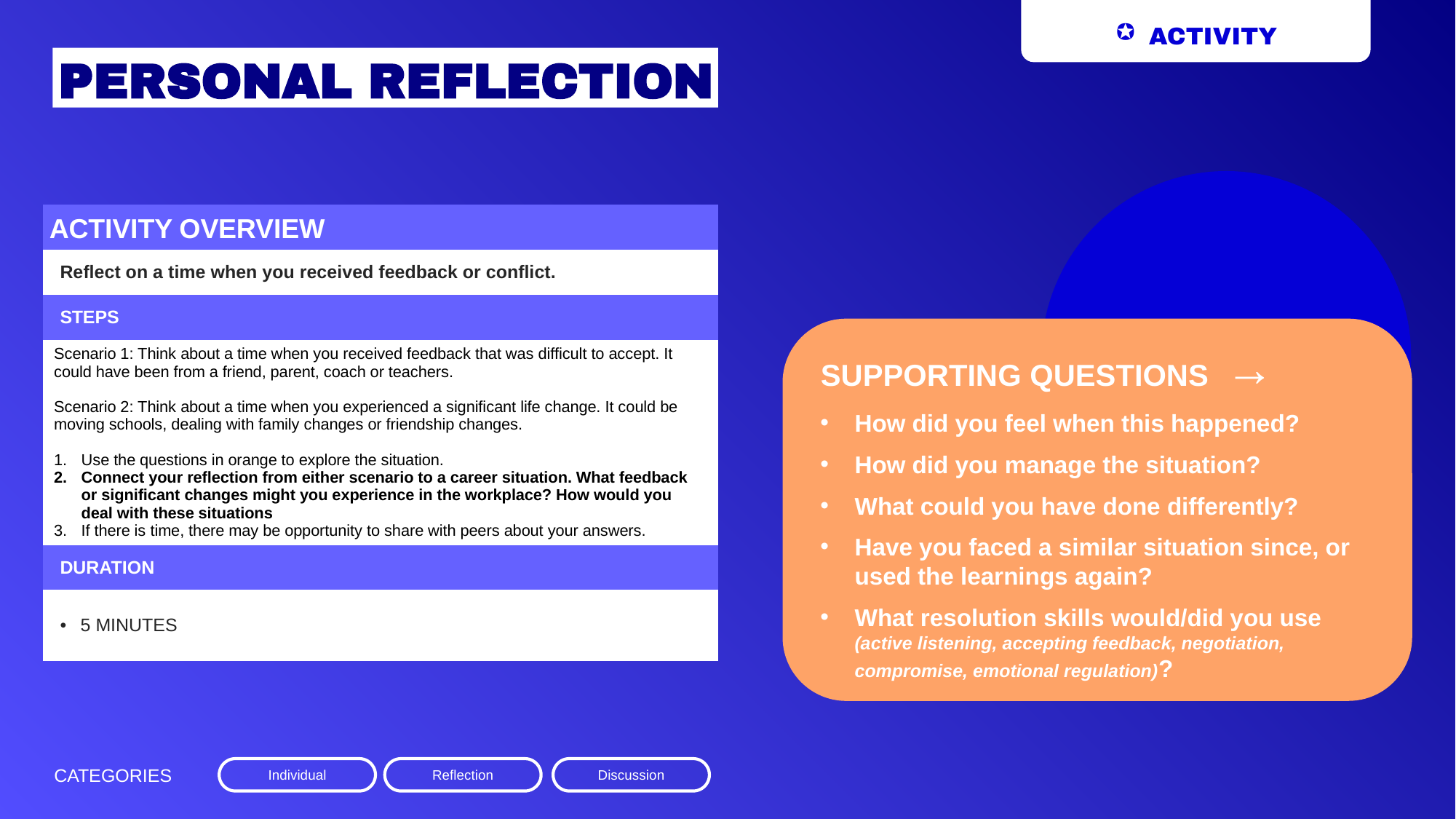

LESSON SUMMARY
ACTIVITY

PERSONAL REFLECTION

| ACTIVITY OVERVIEW |
| --- |
| Reflect on a time when you received feedback or conflict. |
| STEPS |
| Scenario 1: Think about a time when you received feedback that was difficult to accept. It could have been from a friend, parent, coach or teachers. Scenario 2: Think about a time when you experienced a significant life change. It could be moving schools, dealing with family changes or friendship changes. Use the questions in orange to explore the situation. Connect your reflection from either scenario to a career situation. What feedback or significant changes might you experience in the workplace? How would you deal with these situations If there is time, there may be opportunity to share with peers about your answers. |
| DURATION |
| 5 MINUTES |
SUPPORTING QUESTIONS  →
How did you feel when this happened?
How did you manage the situation?
What could you have done differently?
Have you faced a similar situation since, or used the learnings again?
What resolution skills would/did you use (active listening, accepting feedback, negotiation, compromise, emotional regulation)?
CATEGORIES
Individual
Reflection
Discussion